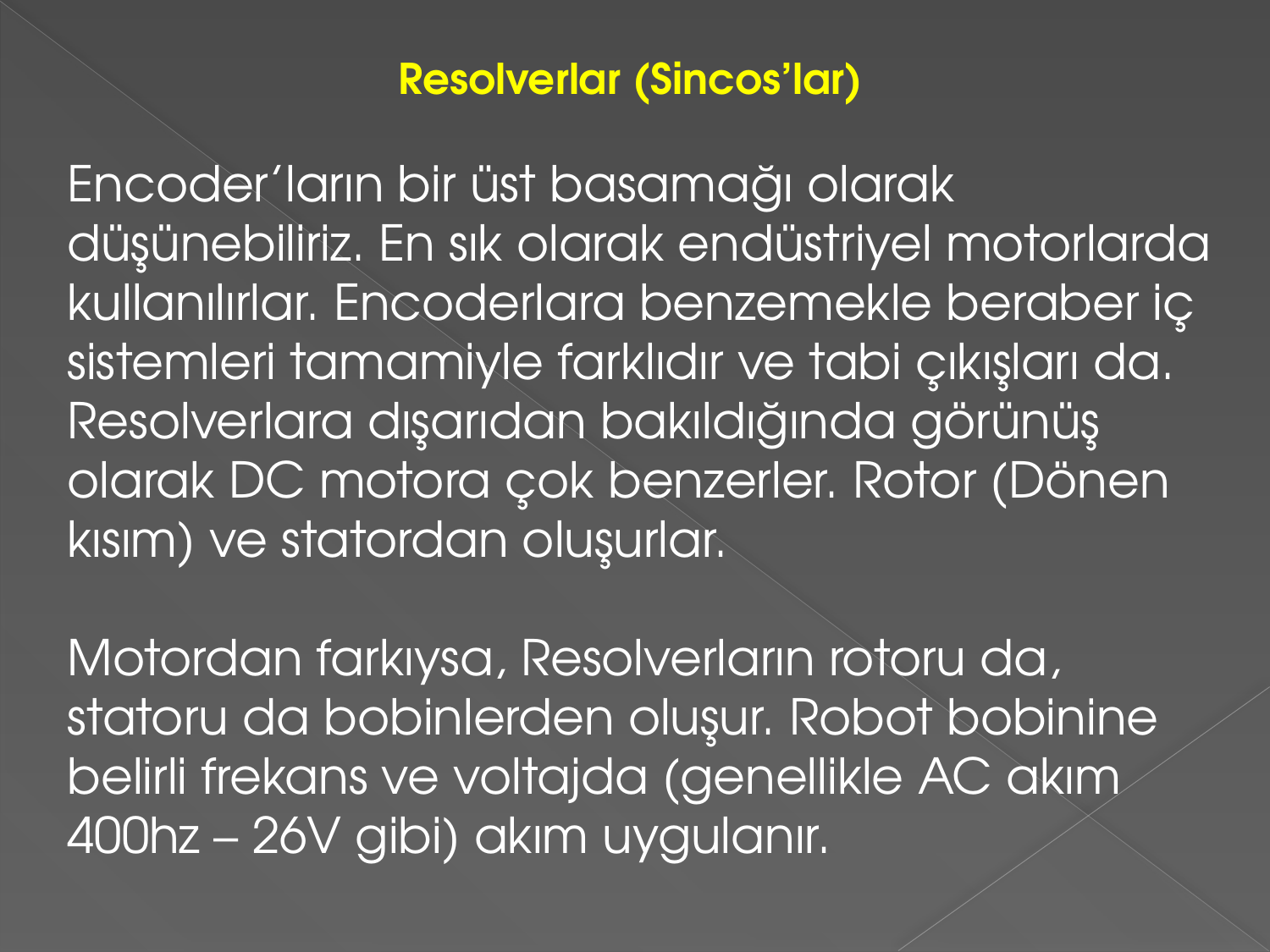

Resolverlar (Sincos’lar)

Encoder’ların bir üst basamağı olarak düşünebiliriz. En sık olarak endüstriyel motorlarda kullanılırlar. Encoderlara benzemekle beraber iç sistemleri tamamiyle farklıdır ve tabi çıkışları da. Resolverlara dışarıdan bakıldığında görünüş olarak DC motora çok benzerler. Rotor (Dönen kısım) ve statordan oluşurlar.

Motordan farkıysa, Resolverların rotoru da, statoru da bobinlerden oluşur. Robot bobinine belirli frekans ve voltajda (genellikle AC akım 400hz – 26V gibi) akım uygulanır.